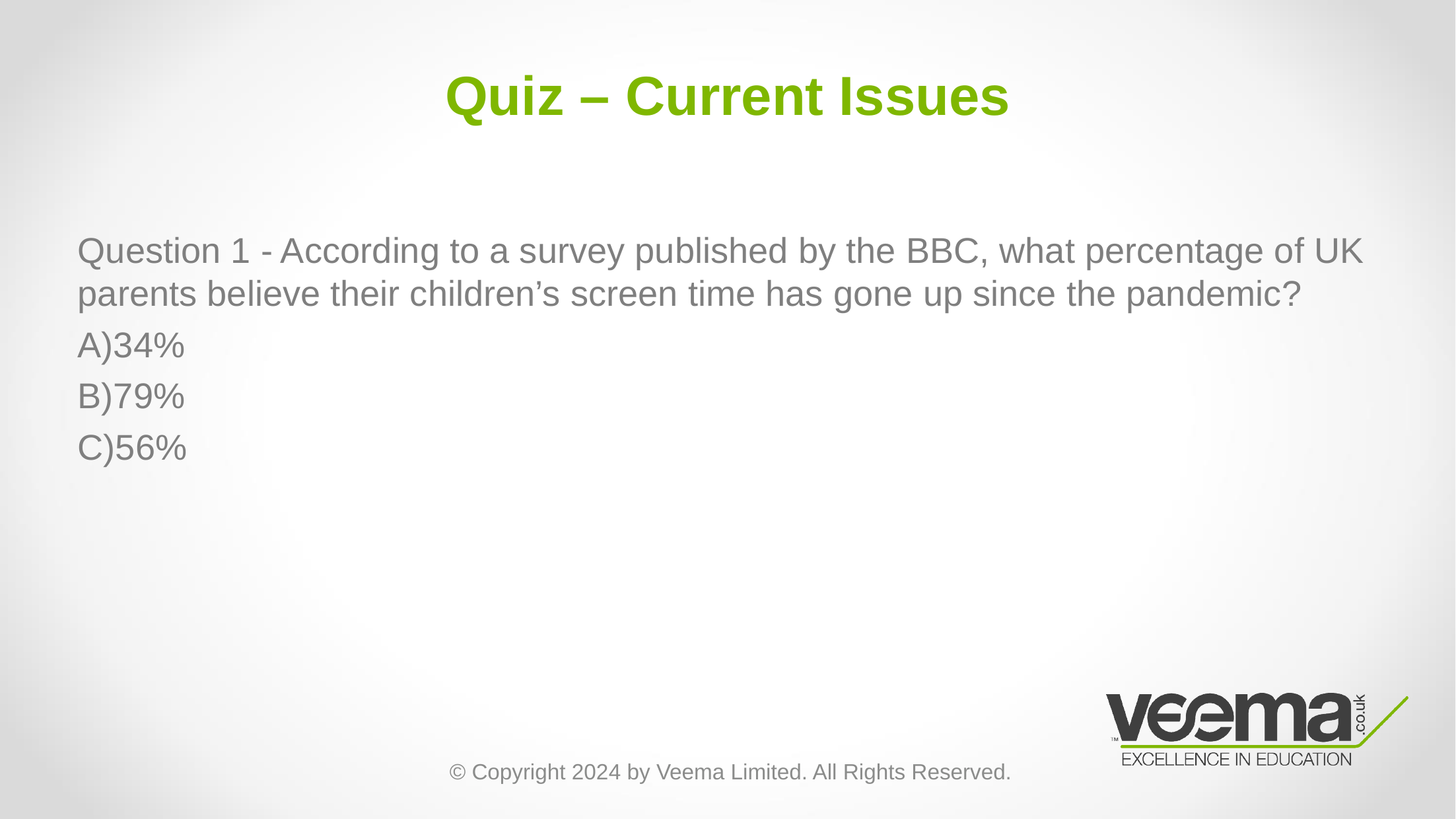

# Quiz – Current Issues
Question 1 - According to a survey published by the BBC, what percentage of UK parents believe their children’s screen time has gone up since the pandemic?
A)34%
B)79%
C)56%